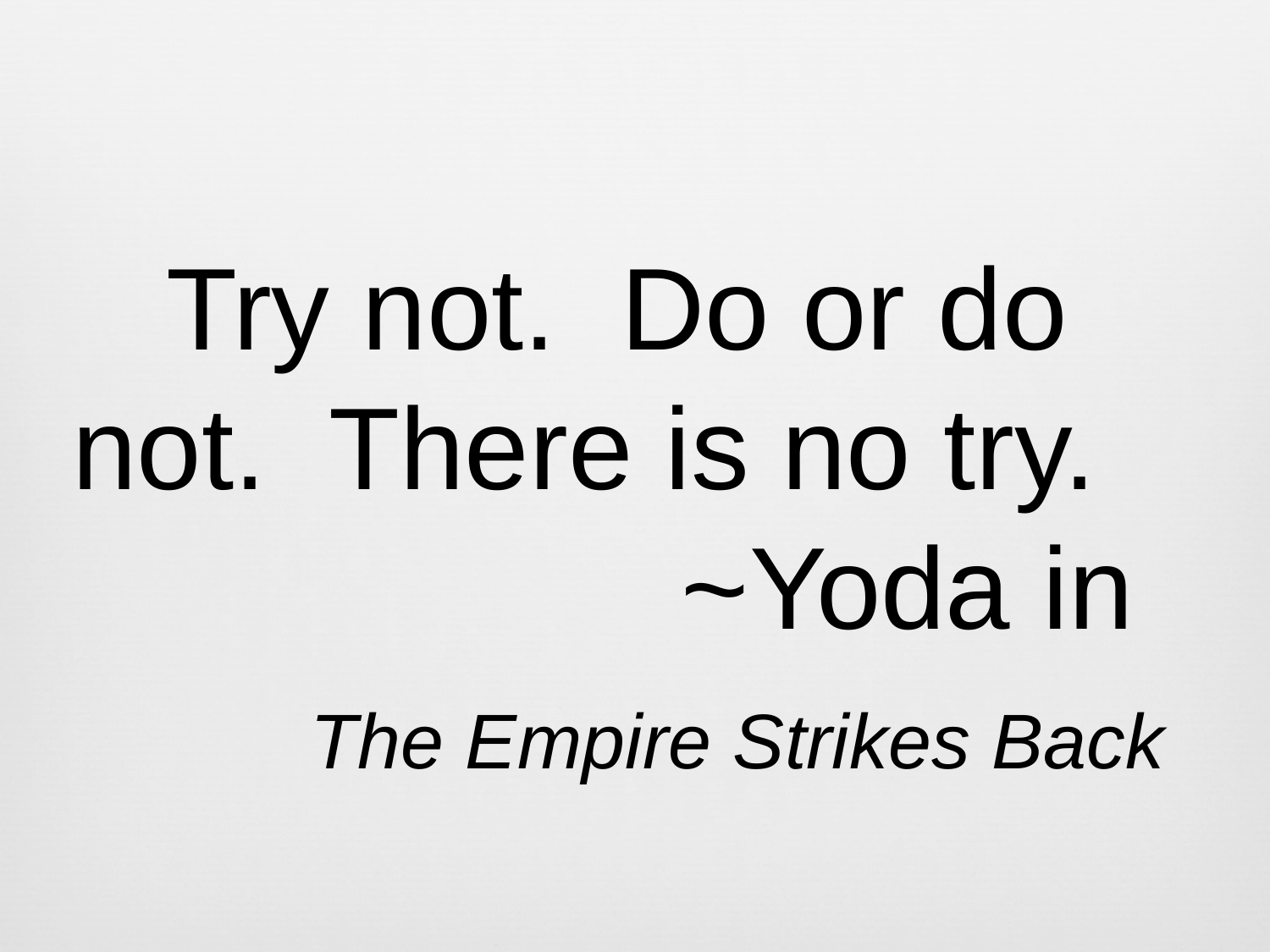

Try not.  Do or do not.  There is no try.
                  ~Yoda in   The Empire Strikes Back